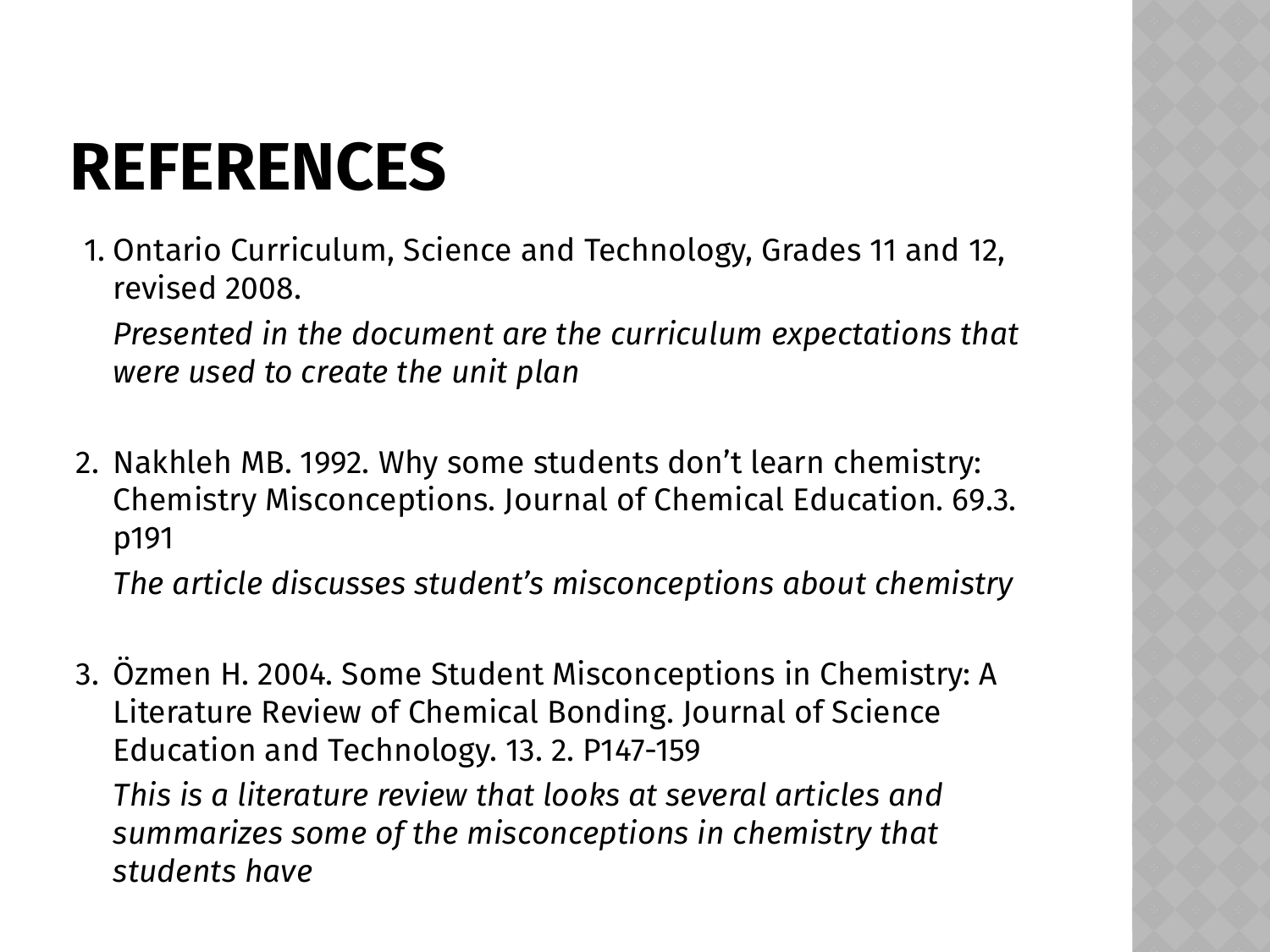

# References
 1.	Ontario Curriculum, Science and Technology, Grades 11 and 12, revised 2008.
	Presented in the document are the curriculum expectations that were used to create the unit plan

2.	Nakhleh MB. 1992. Why some students don’t learn chemistry: Chemistry Misconceptions. Journal of Chemical Education. 69.3. p191
	The article discusses student’s misconceptions about chemistry

3.	Özmen H. 2004. Some Student Misconceptions in Chemistry: A Literature Review of Chemical Bonding. Journal of Science Education and Technology. 13. 2. P147-159
	This is a literature review that looks at several articles and summarizes some of the misconceptions in chemistry that students have